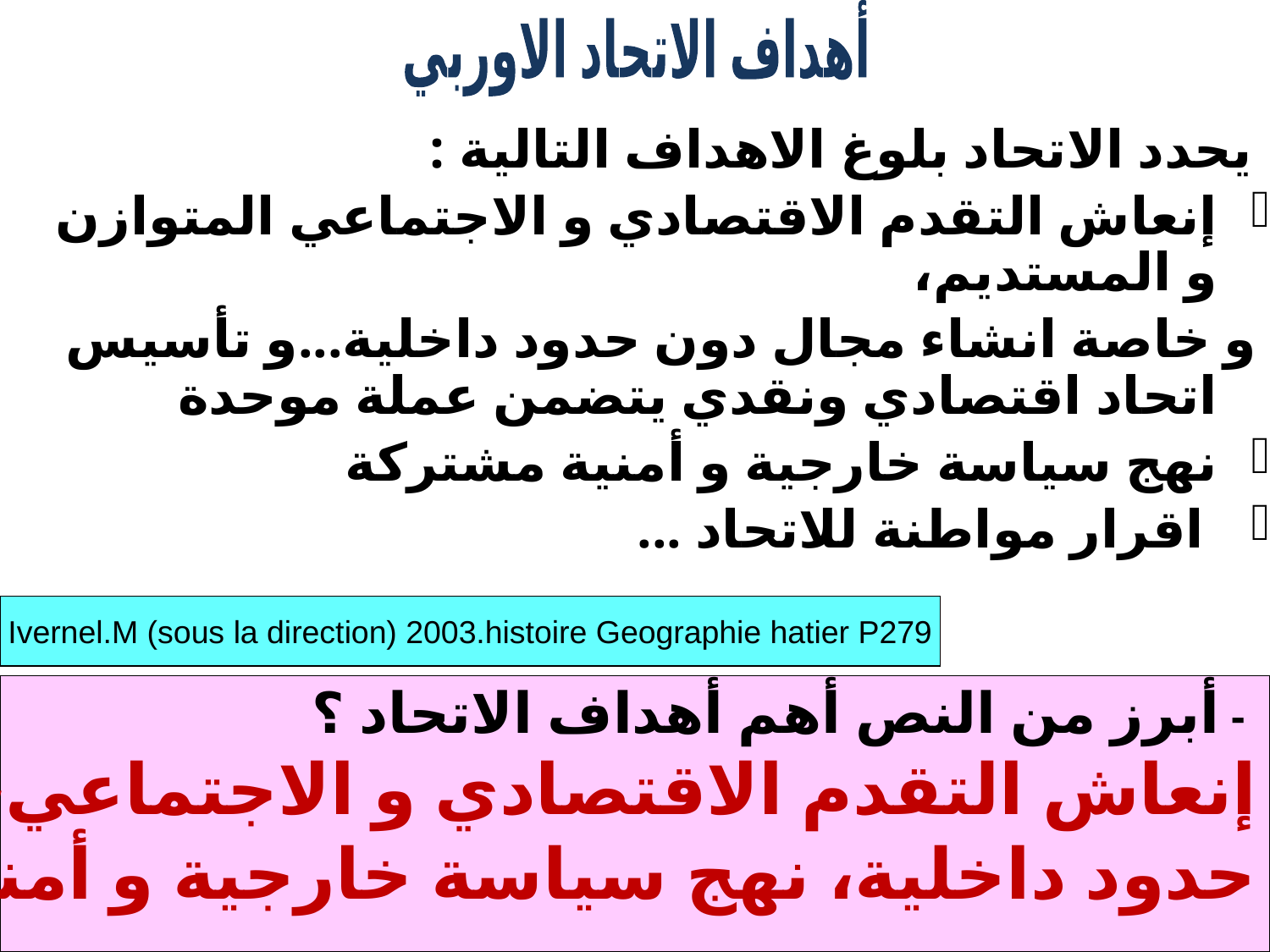

أهداف الاتحاد الاوربي
 يحدد الاتحاد بلوغ الاهداف التالية :
إنعاش التقدم الاقتصادي و الاجتماعي المتوازن و المستديم،
و خاصة انشاء مجال دون حدود داخلية...و تأسيس اتحاد اقتصادي ونقدي يتضمن عملة موحدة
نهج سياسة خارجية و أمنية مشتركة
 اقرار مواطنة للاتحاد ...
Ivernel.M (sous la direction) 2003.histoire Geographie hatier P279
 - أبرز من النص أهم أهداف الاتحاد ؟
إنعاش التقدم الاقتصادي و الاجتماعي، انشاء مجال دون
حدود داخلية، نهج سياسة خارجية و أمنية مشتركة...